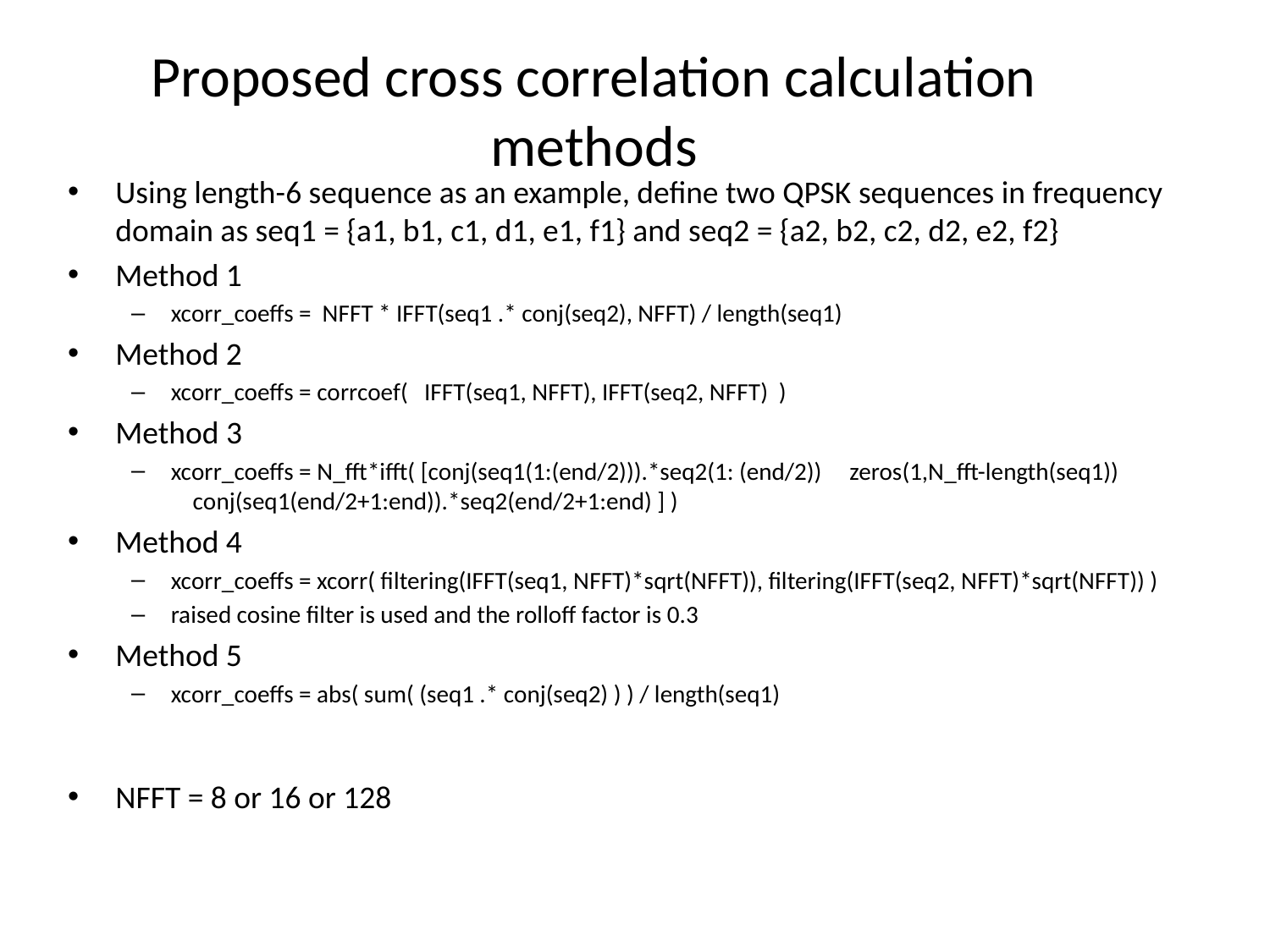

# Proposed cross correlation calculation methods
Using length-6 sequence as an example, define two QPSK sequences in frequency domain as seq1 = {a1, b1, c1, d1, e1, f1} and seq2 = {a2, b2, c2, d2, e2, f2}
Method 1
xcorr_coeffs =  NFFT * IFFT(seq1 .* conj(seq2), NFFT) / length(seq1)
Method 2
xcorr_coeffs = corrcoef(   IFFT(seq1, NFFT), IFFT(seq2, NFFT)  )
Method 3
xcorr_coeffs = N_fft*ifft( [conj(seq1(1:(end/2))).*seq2(1: (end/2))     zeros(1,N_fft-length(seq1))     conj(seq1(end/2+1:end)).*seq2(end/2+1:end) ] )
Method 4
xcorr_coeffs = xcorr( filtering(IFFT(seq1, NFFT)*sqrt(NFFT)), filtering(IFFT(seq2, NFFT)*sqrt(NFFT)) )
raised cosine filter is used and the rolloff factor is 0.3
Method 5
xcorr_coeffs = abs( sum( (seq1 .* conj(seq2) ) ) / length(seq1)

NFFT = 8 or 16 or 128